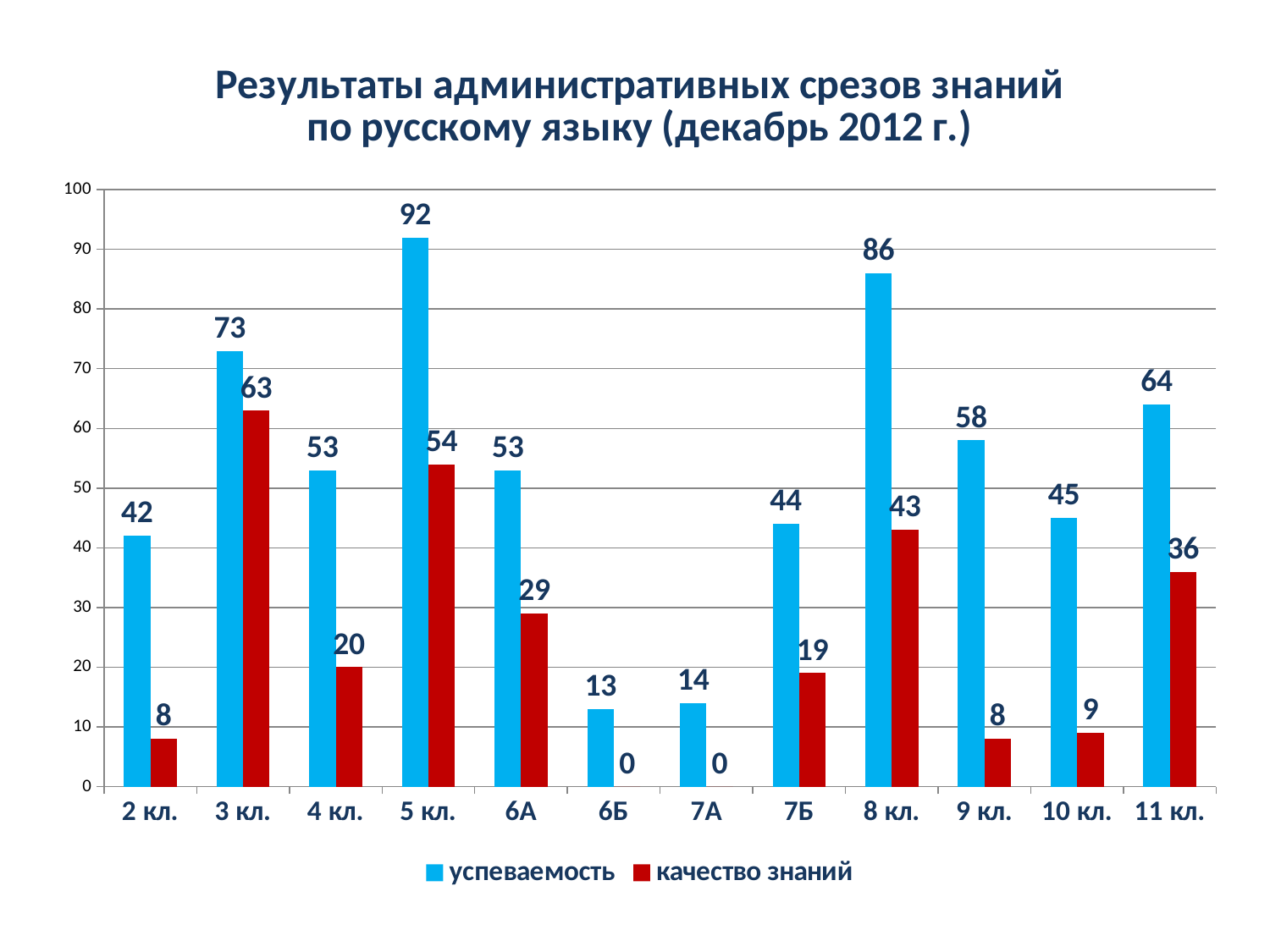

### Chart: Результаты административных срезов знаний
по русскому языку (декабрь 2012 г.)

| Category |  |  |
|---|---|---|
| 2 кл. | 42.0 | 8.0 |
| 3 кл. | 73.0 | 63.0 |
| 4 кл. | 53.0 | 20.0 |
| 5 кл. | 92.0 | 54.0 |
| 6А | 53.0 | 29.0 |
| 6Б | 13.0 | 0.0 |
| 7А | 14.0 | 0.0 |
| 7Б | 44.0 | 19.0 |
| 8 кл. | 86.0 | 43.0 |
| 9 кл. | 58.0 | 8.0 |
| 10 кл. | 45.0 | 9.0 |
| 11 кл. | 64.0 | 36.0 |
#